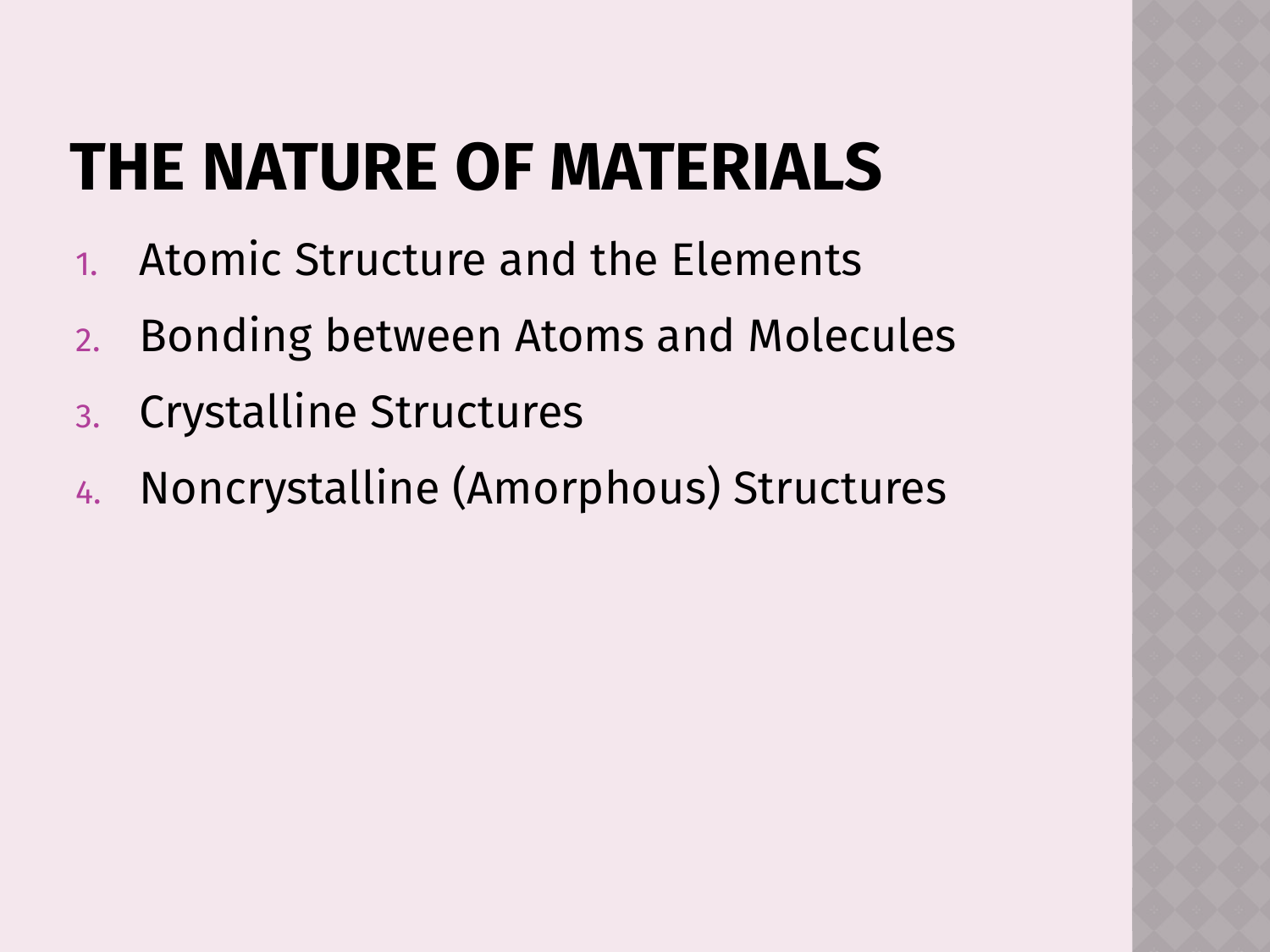

# THE NATURE OF MATERIALS
Atomic Structure and the Elements
Bonding between Atoms and Molecules
Crystalline Structures
Noncrystalline (Amorphous) Structures